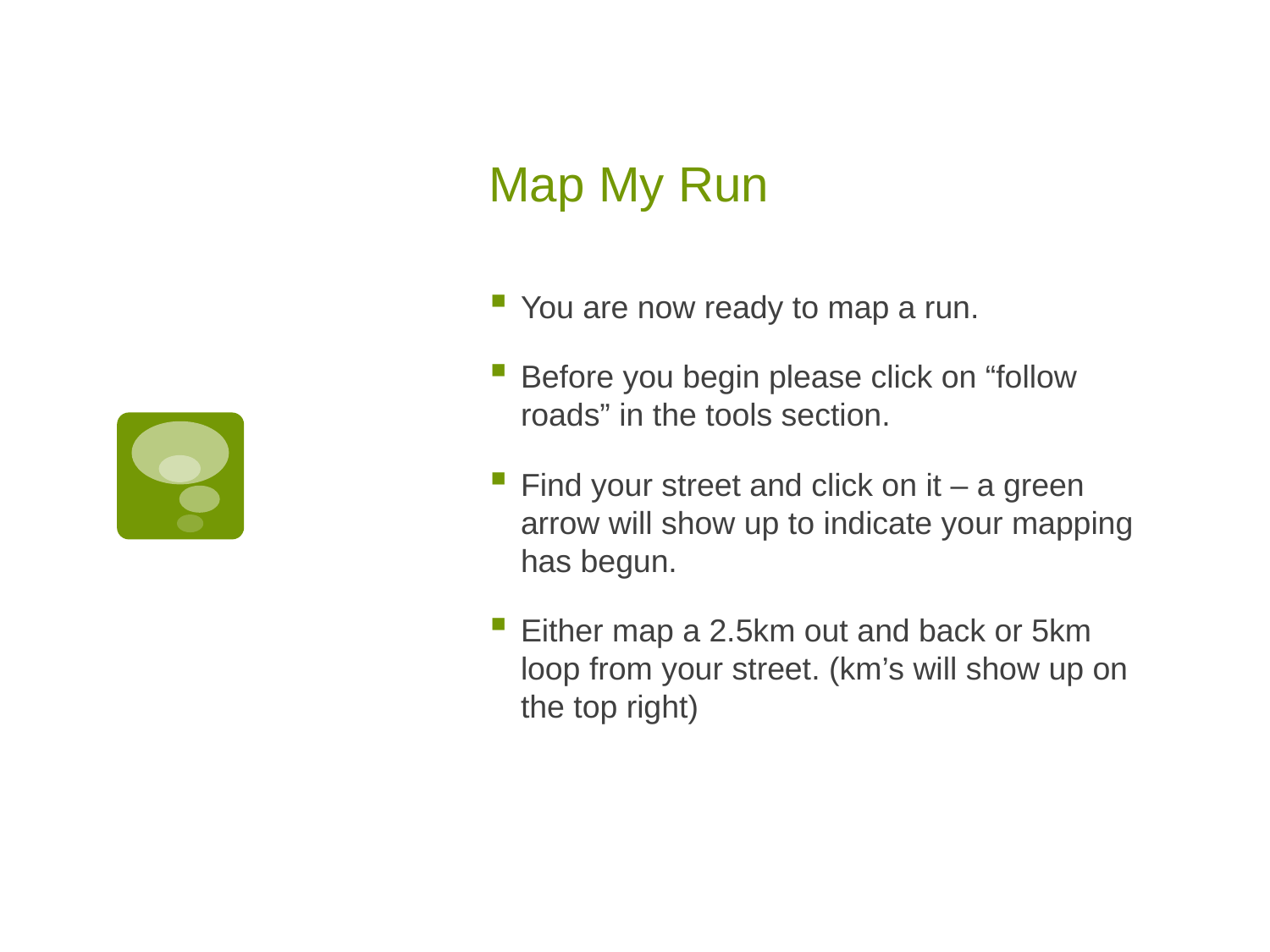

# Map My Run
You are now ready to map a run.
Before you begin please click on “follow roads” in the tools section.
Find your street and click on it – a green arrow will show up to indicate your mapping has begun.
Either map a 2.5km out and back or 5km loop from your street. (km’s will show up on the top right)